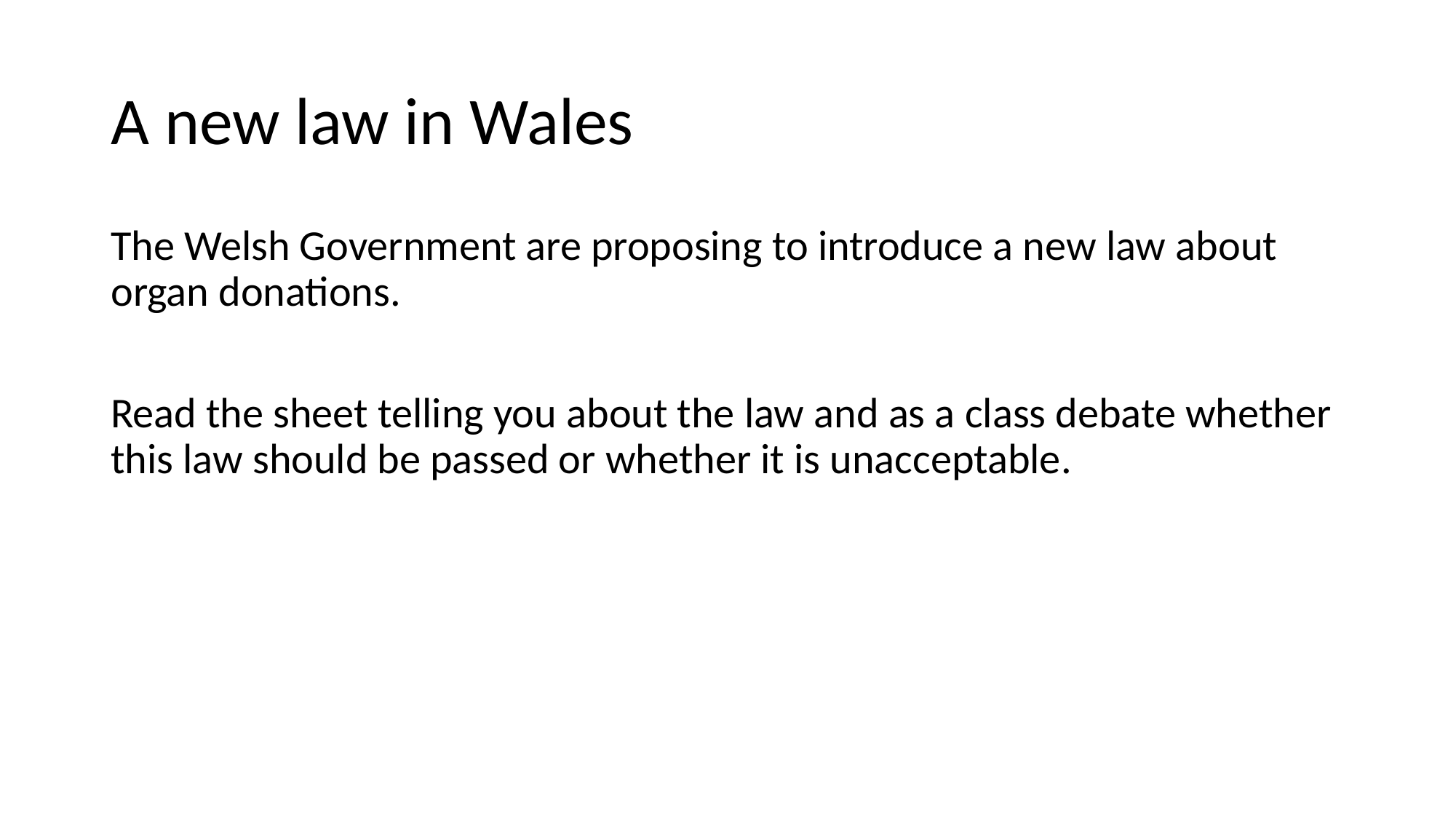

# A new law in Wales
The Welsh Government are proposing to introduce a new law about organ donations.

Read the sheet telling you about the law and as a class debate whether this law should be passed or whether it is unacceptable.